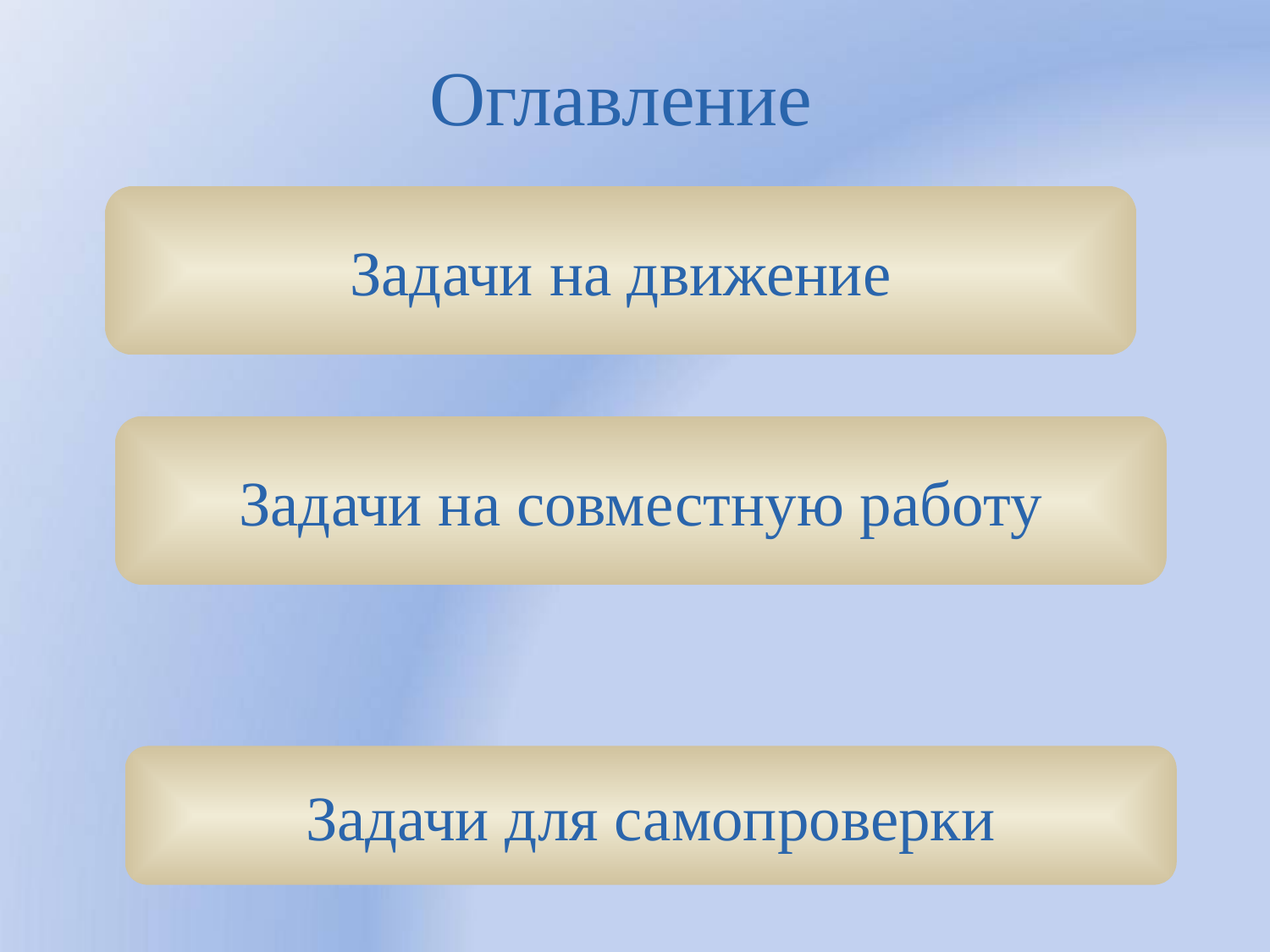

# Оглавление
Задачи на движение
Задачи на совместную работу
Задачи для самопроверки